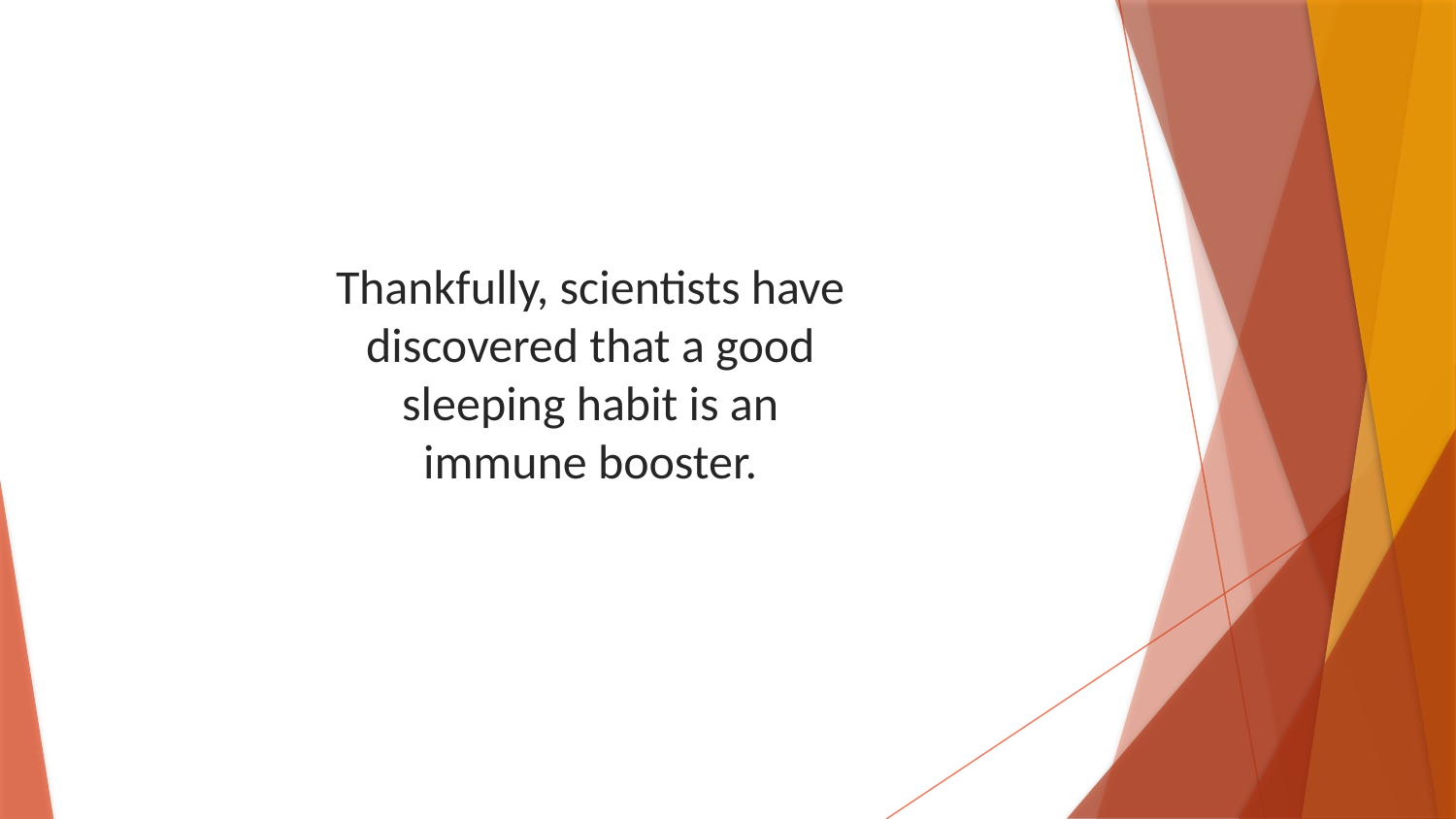

Thankfully, scientists have discovered that a good sleeping habit is an immune booster.